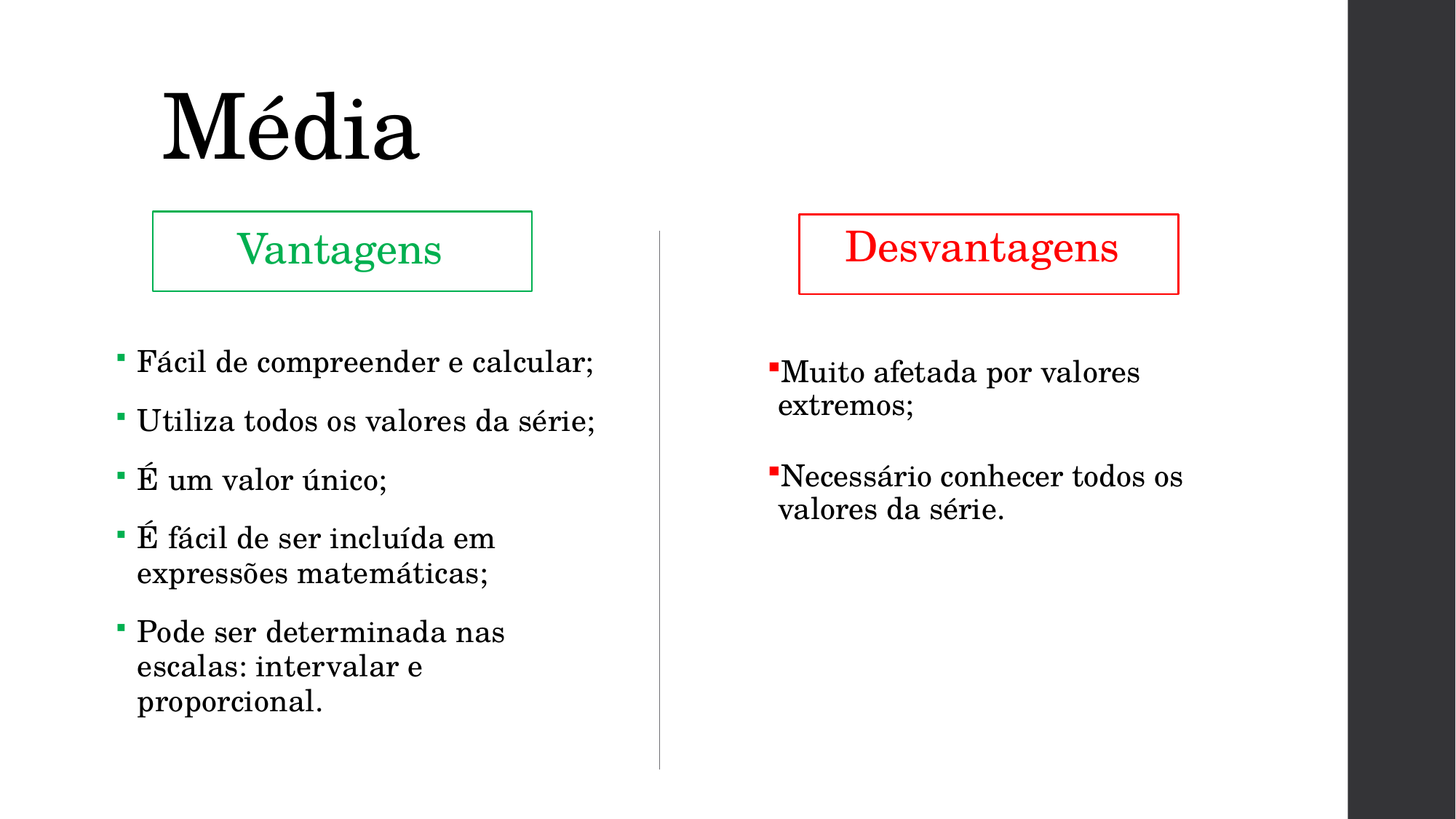

# Média

Desvantagens
Vantagens

Fácil de compreender e calcular;
Utiliza todos os valores da série;
É um valor único;
É fácil de ser incluída em expressões matemáticas;
Pode ser determinada nas escalas: intervalar e proporcional.

Muito afetada por valores extremos;

Necessário conhecer todos os valores da série.